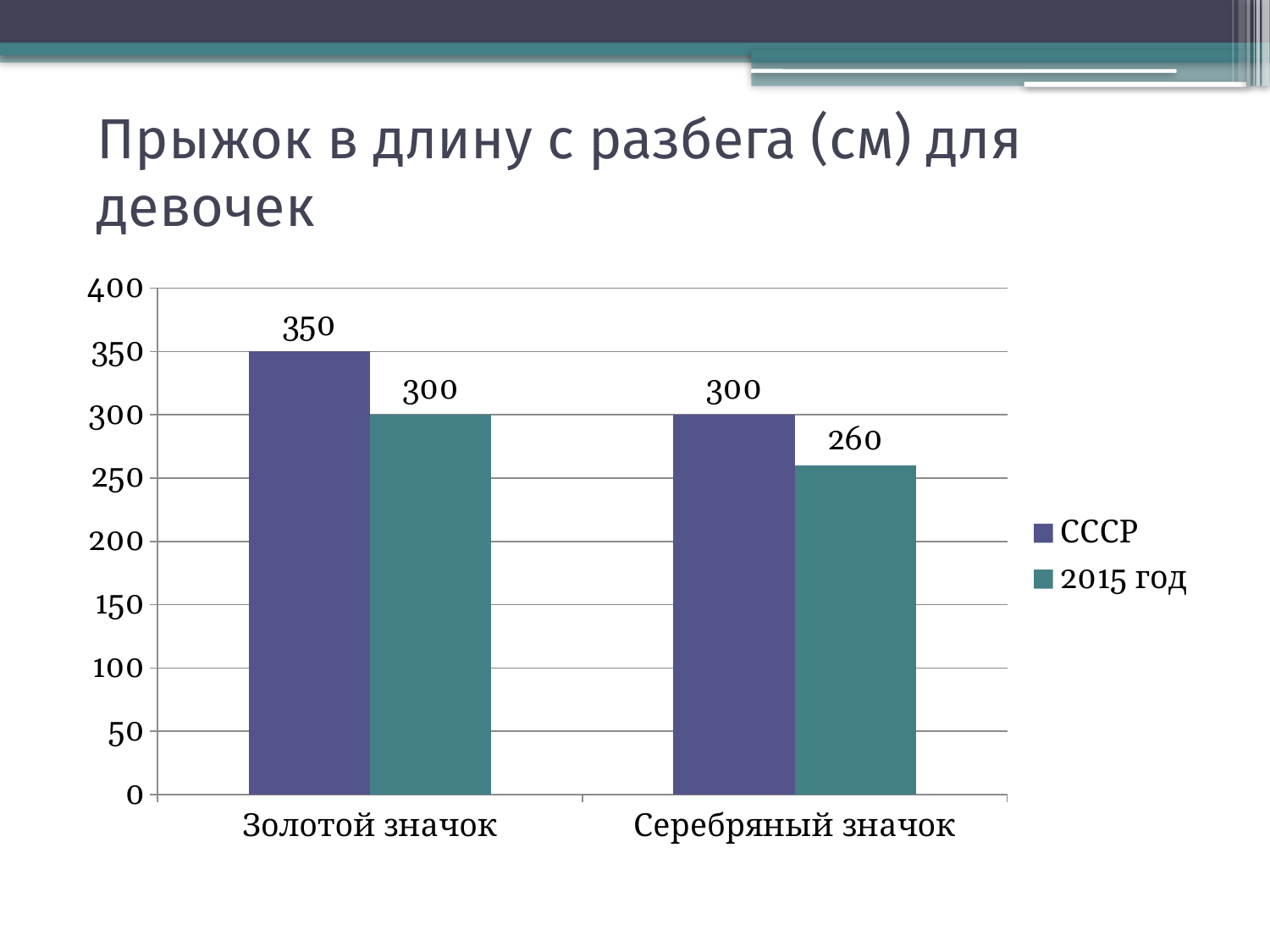

# Прыжок в длину с разбега (см) для девочек

### Chart

| Category | СССР | 2015 год |
|---|---|---|
| Золотой значок | 350.0 | 300.0 |
| Серебряный значок | 300.0 | 260.0 |